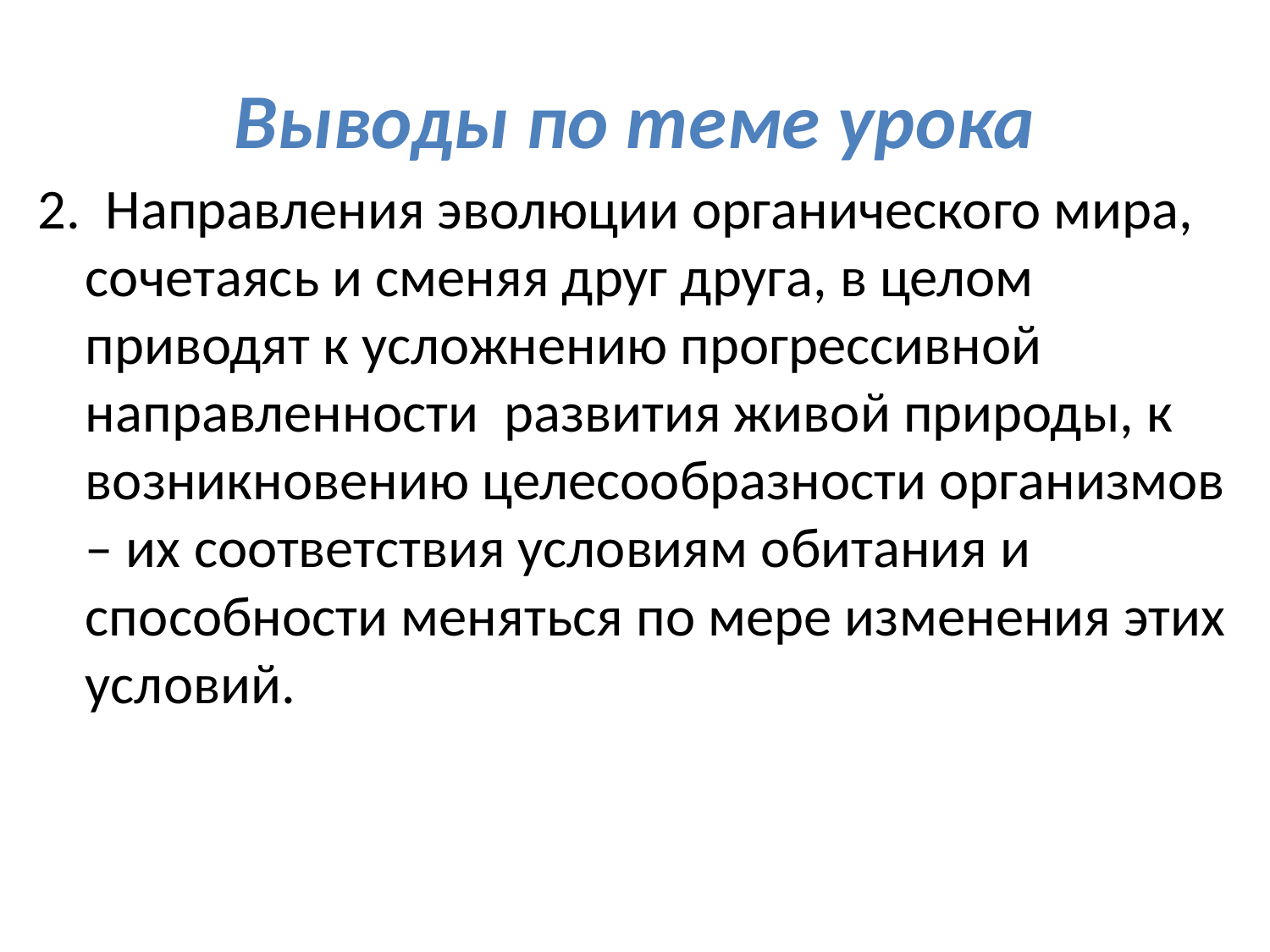

# Выводы по теме урока
2.  Направления эволюции органического мира, сочетаясь и сменяя друг друга, в целом приводят к усложнению прогрессивной направленности  развития живой природы, к возникновению целесообразности организмов – их соответствия условиям обитания и способности меняться по мере изменения этих условий.